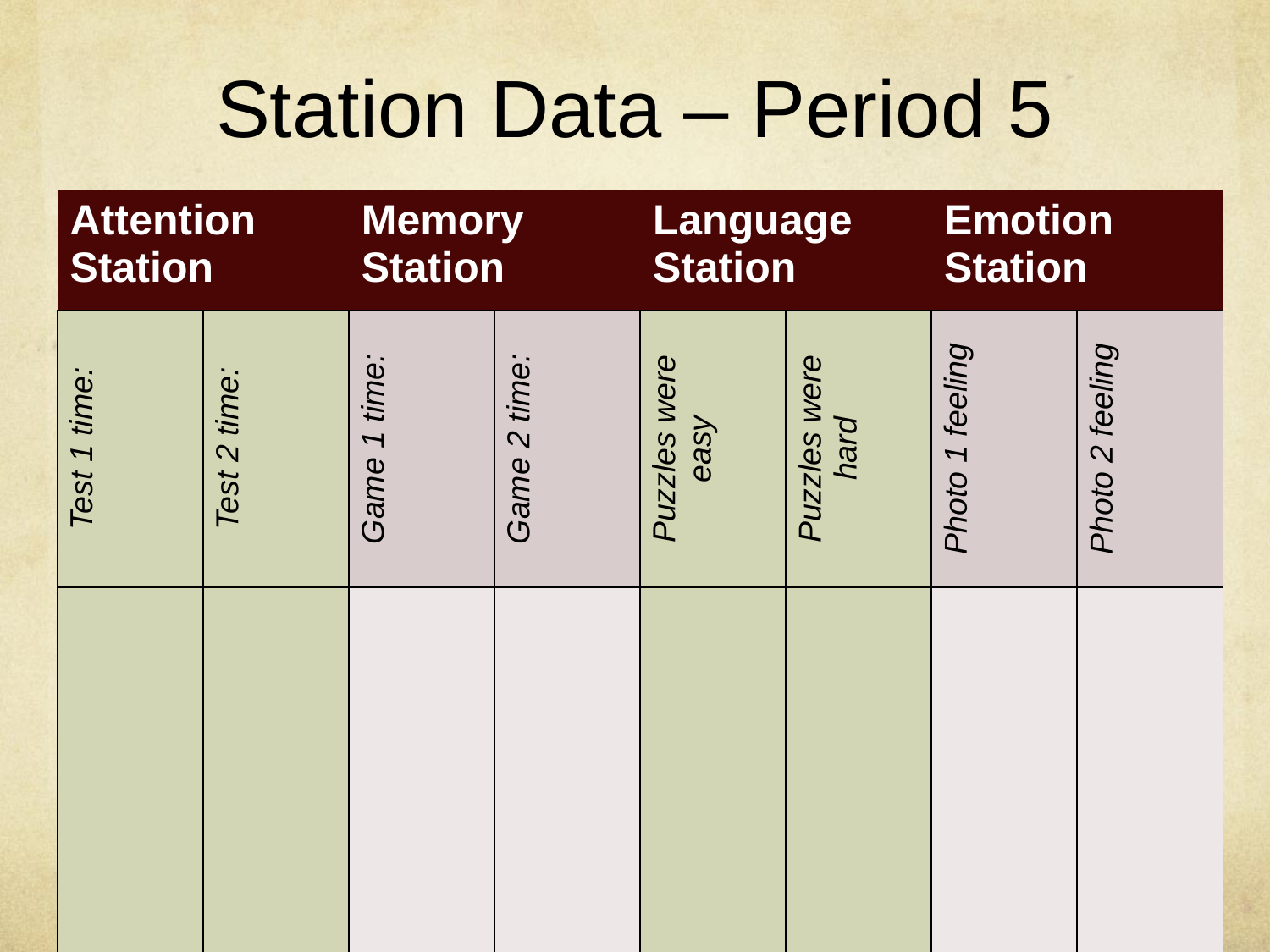

# Station Data – Period 5
| Attention Station |  | Memory Station |  | Language Station |  | Emotion Station |  |
| --- | --- | --- | --- | --- | --- | --- | --- |
| Test 1 time: | Test 2 time: | Game 1 time: | Game 2 time: | Puzzles were easy | Puzzles were hard | Photo 1 feeling | Photo 2 feeling |
|  |  |  |  |  |  |  |  |